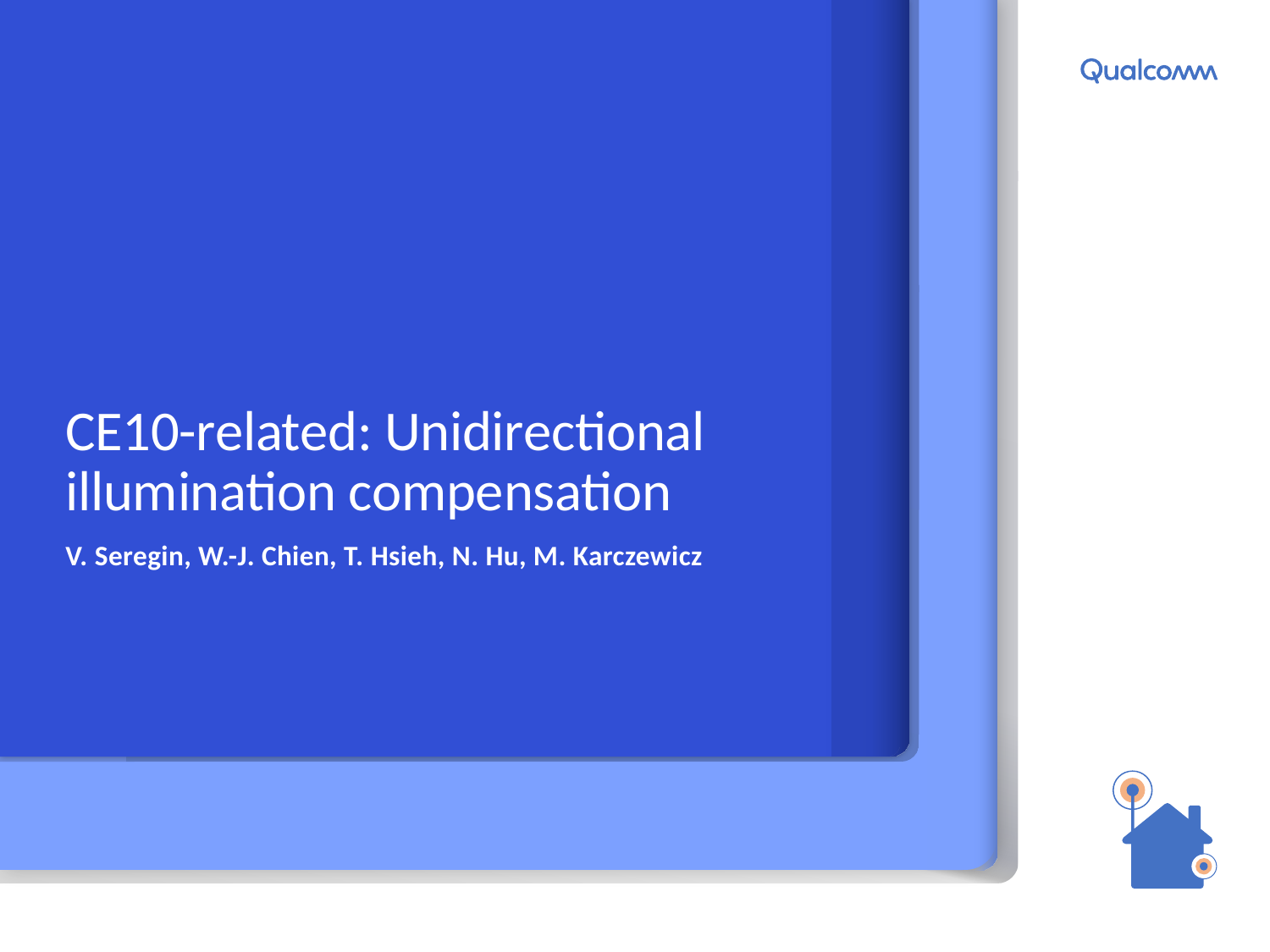

# CE10-related: Unidirectional illumination compensation
V. Seregin, W.-J. Chien, T. Hsieh, N. Hu, M. Karczewicz